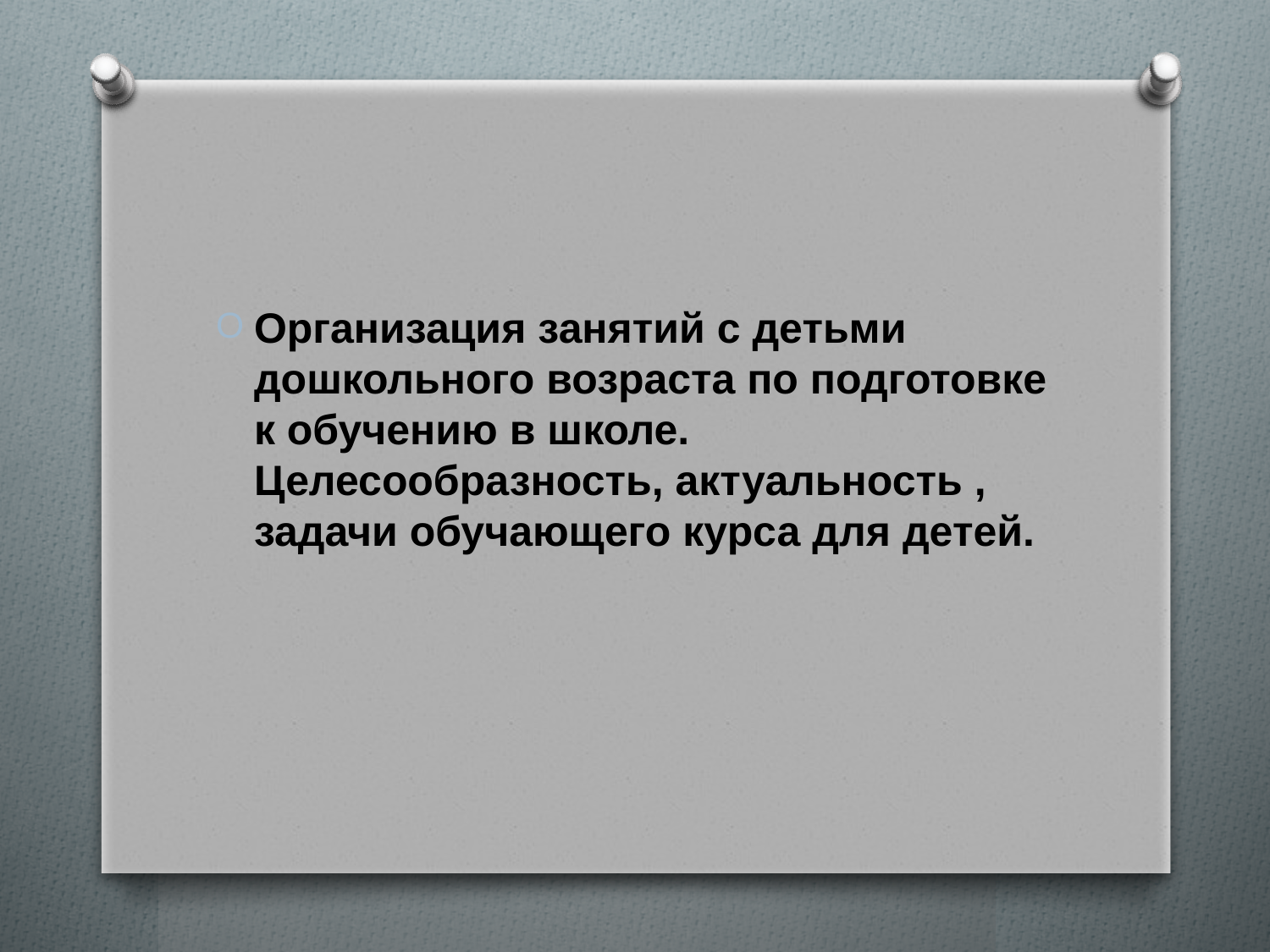

Организация занятий с детьми дошкольного возраста по подготовке к обучению в школе. Целесообразность, актуальность , задачи обучающего курса для детей.